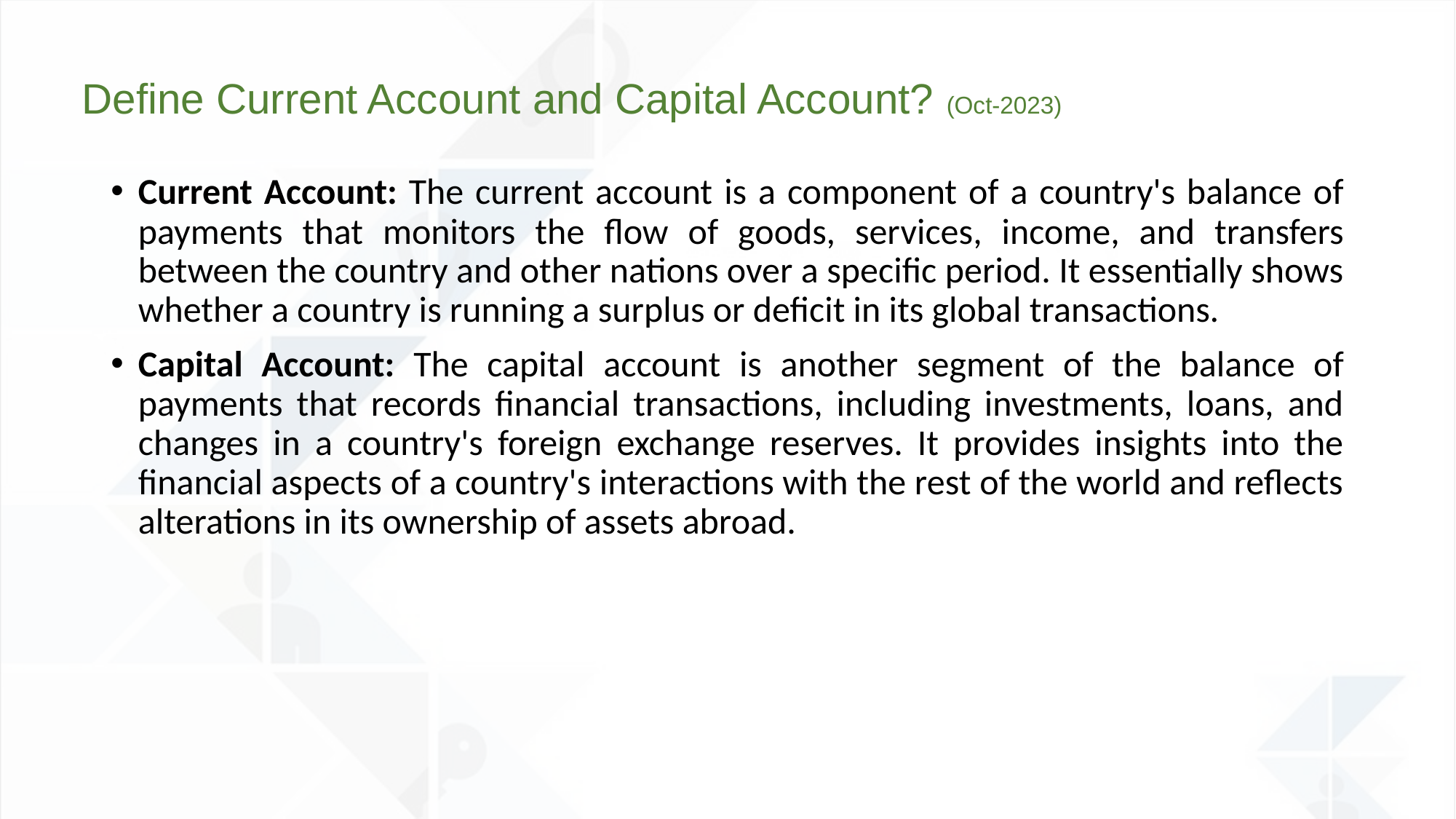

# Define Current Account and Capital Account? (Oct-2023)
Current Account: The current account is a component of a country's balance of payments that monitors the flow of goods, services, income, and transfers between the country and other nations over a specific period. It essentially shows whether a country is running a surplus or deficit in its global transactions.
Capital Account: The capital account is another segment of the balance of payments that records financial transactions, including investments, loans, and changes in a country's foreign exchange reserves. It provides insights into the financial aspects of a country's interactions with the rest of the world and reflects alterations in its ownership of assets abroad.